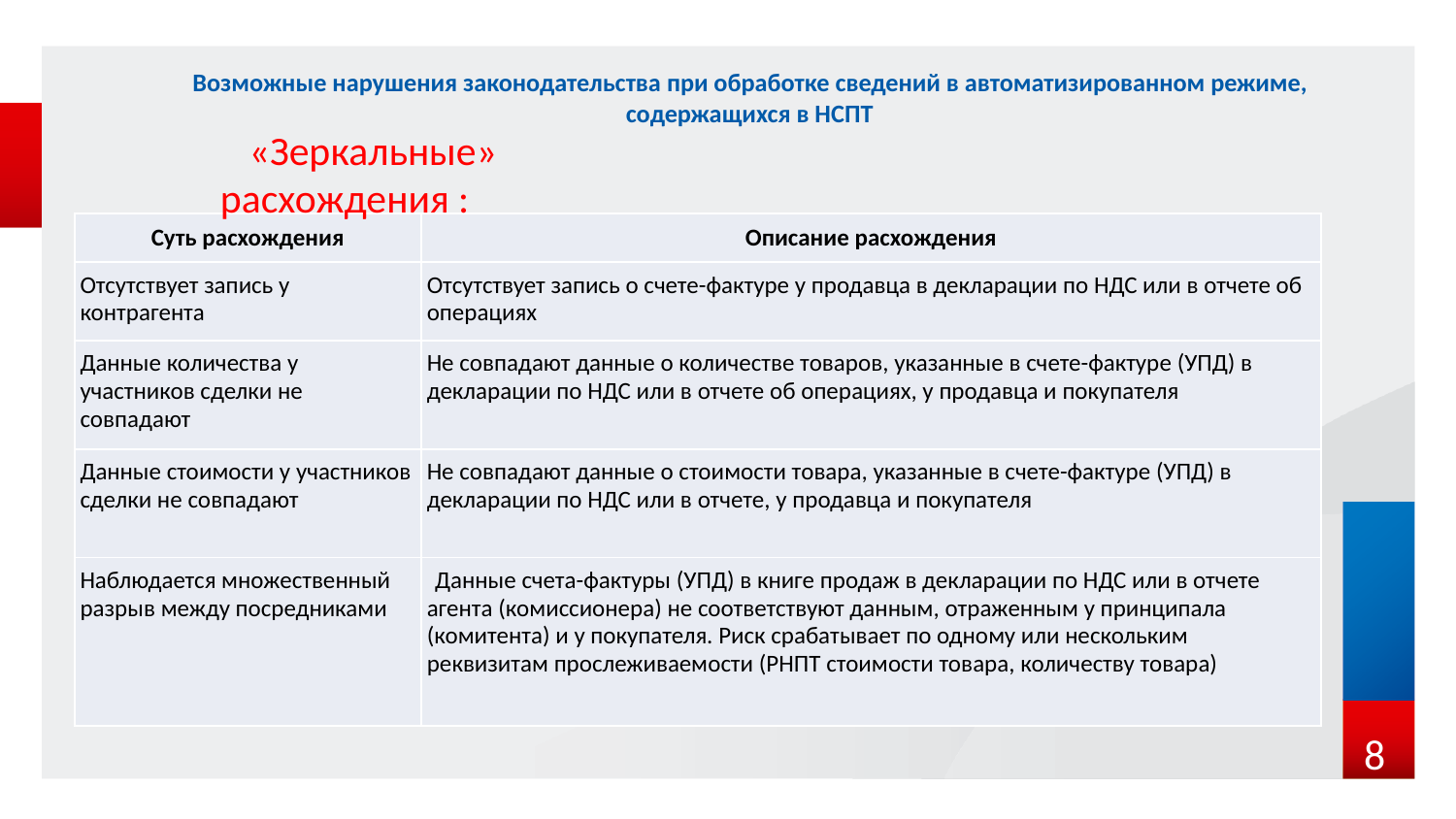

# Возможные нарушения законодательства при обработке сведений в автоматизированном режиме, содержащихся в НСПТ

«Зеркальные» расхождения :

| Суть расхождения | Описание расхождения |
| --- | --- |
| Отсутствует запись у контрагента | Отсутствует запись о счете-фактуре у продавца в декларации по НДС или в отчете об операциях |
| Данные количества у участников сделки не совпадают | Не совпадают данные о количестве товаров, указанные в счете-фактуре (УПД) в декларации по НДС или в отчете об операциях, у продавца и покупателя |
| Данные стоимости у участников сделки не совпадают | Не совпадают данные о стоимости товара, указанные в счете-фактуре (УПД) в декларации по НДС или в отчете, у продавца и покупателя |
| Наблюдается множественный разрыв между посредниками | Данные счета-фактуры (УПД) в книге продаж в декларации по НДС или в отчете агента (комиссионера) не соответствуют данным, отраженным у принципала (комитента) и у покупателя. Риск срабатывает по одному или нескольким реквизитам прослеживаемости (РНПТ стоимости товара, количеству товара) |

8